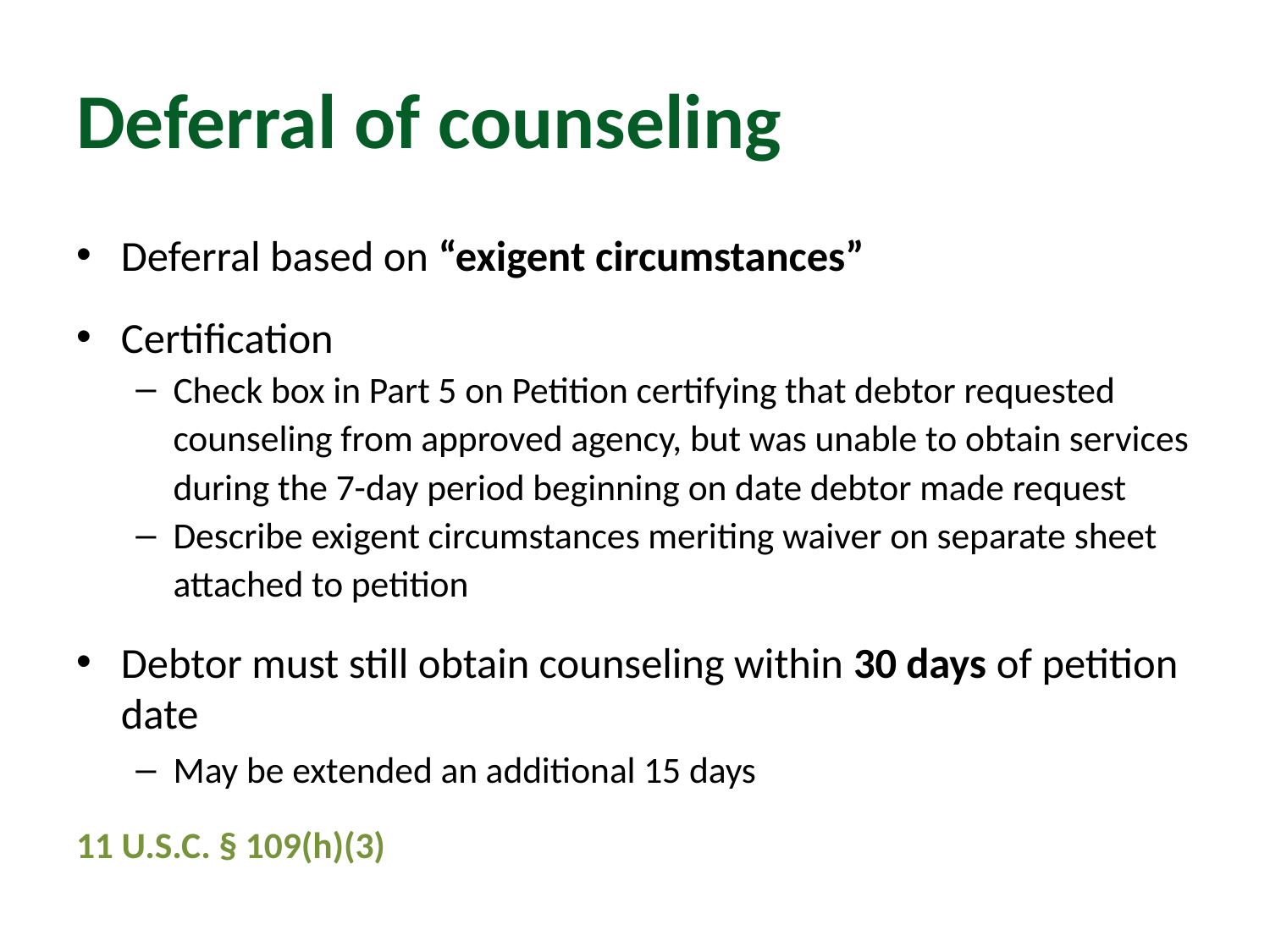

# Deferral of counseling
Deferral based on “exigent circumstances”
Certification
Check box in Part 5 on Petition certifying that debtor requested counseling from approved agency, but was unable to obtain services during the 7-day period beginning on date debtor made request
Describe exigent circumstances meriting waiver on separate sheet attached to petition
Debtor must still obtain counseling within 30 days of petition date
May be extended an additional 15 days
11 U.S.C. § 109(h)(3)